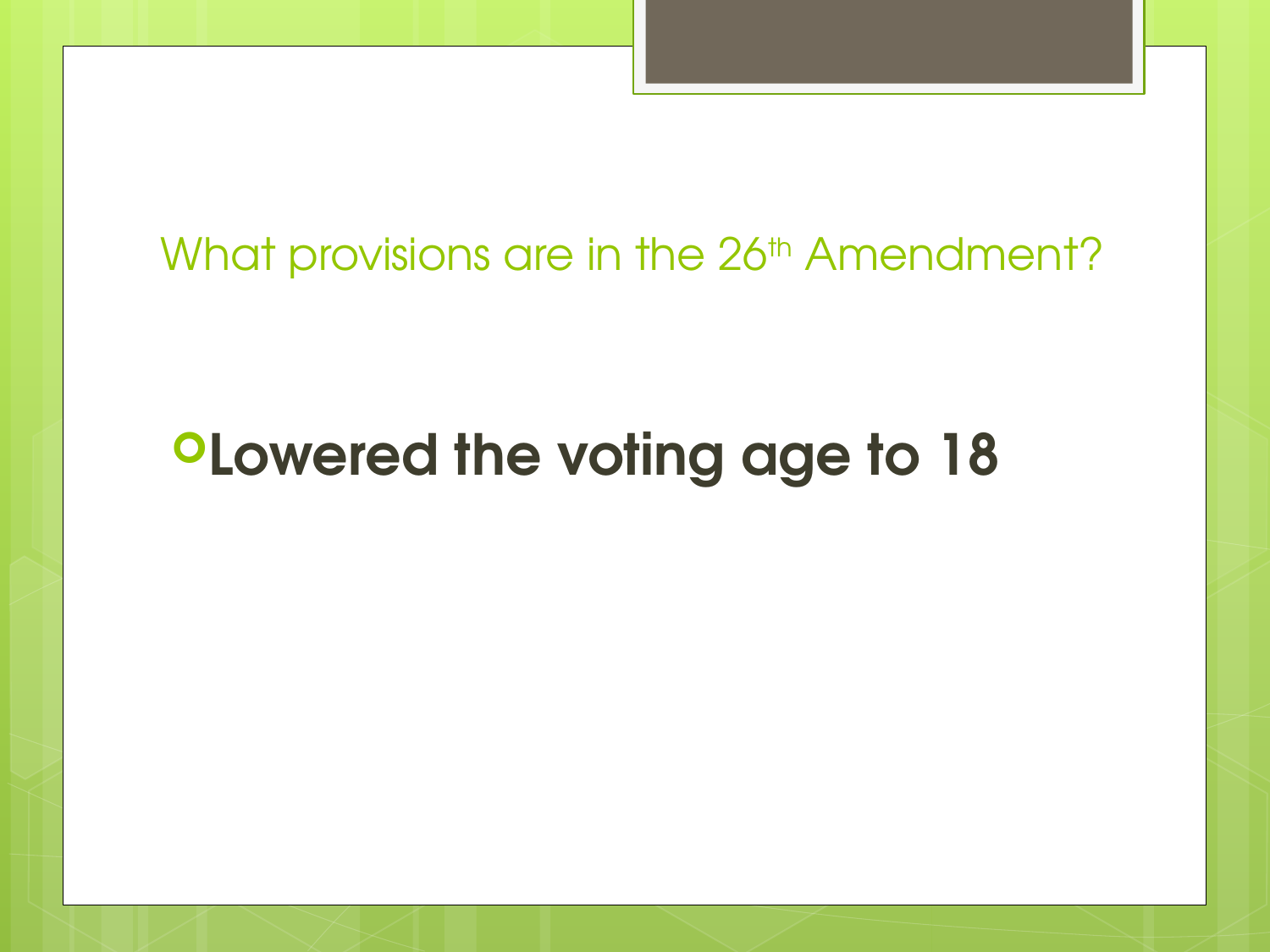

# What provisions are in the 26th Amendment?
Lowered the voting age to 18